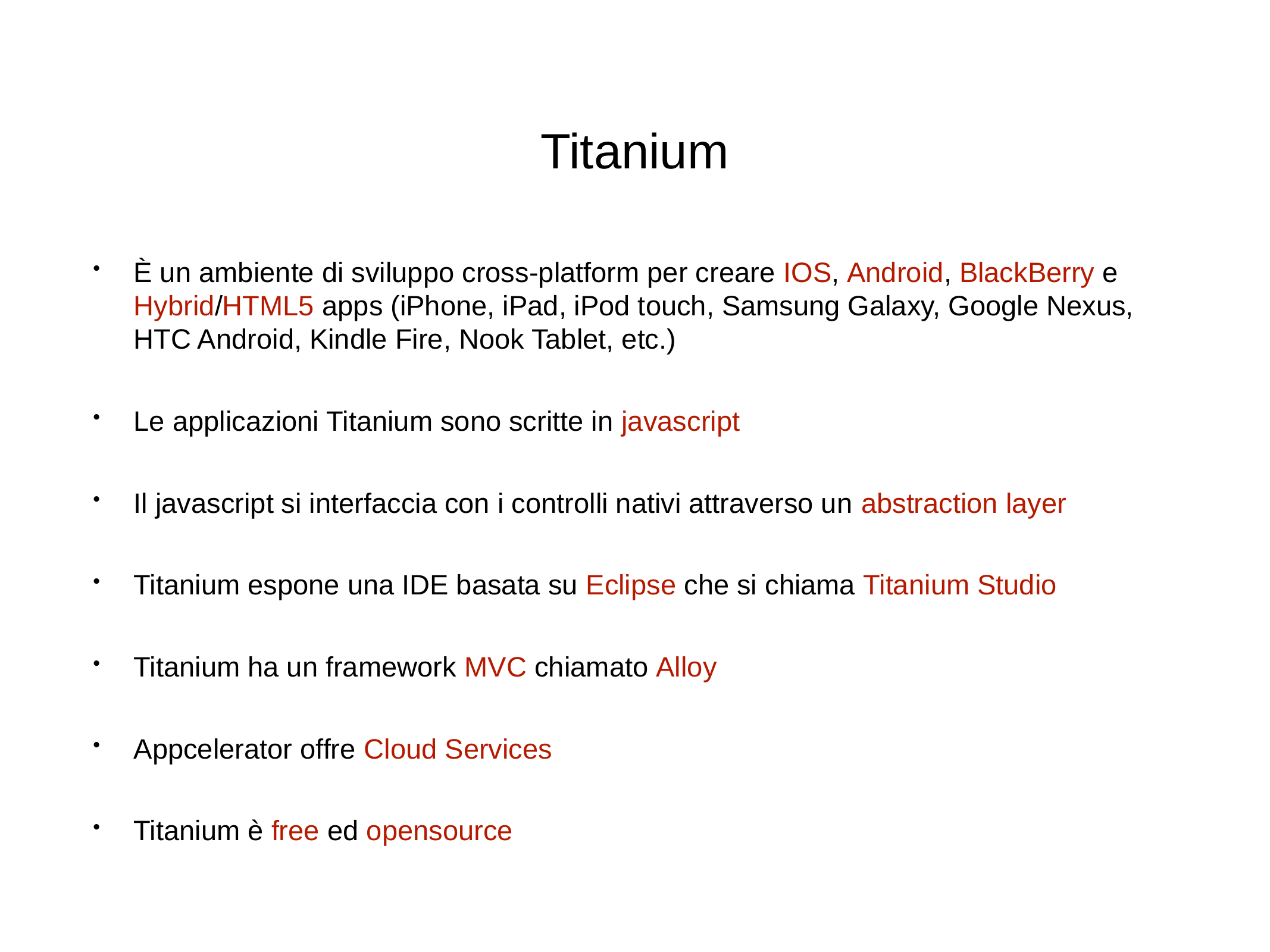

# Titanium
È un ambiente di sviluppo cross-platform per creare IOS, Android, BlackBerry e Hybrid/HTML5 apps (iPhone, iPad, iPod touch, Samsung Galaxy, Google Nexus, HTC Android, Kindle Fire, Nook Tablet, etc.)
Le applicazioni Titanium sono scritte in javascript
Il javascript si interfaccia con i controlli nativi attraverso un abstraction layer
Titanium espone una IDE basata su Eclipse che si chiama Titanium Studio
Titanium ha un framework MVC chiamato Alloy
Appcelerator offre Cloud Services
Titanium è free ed opensource